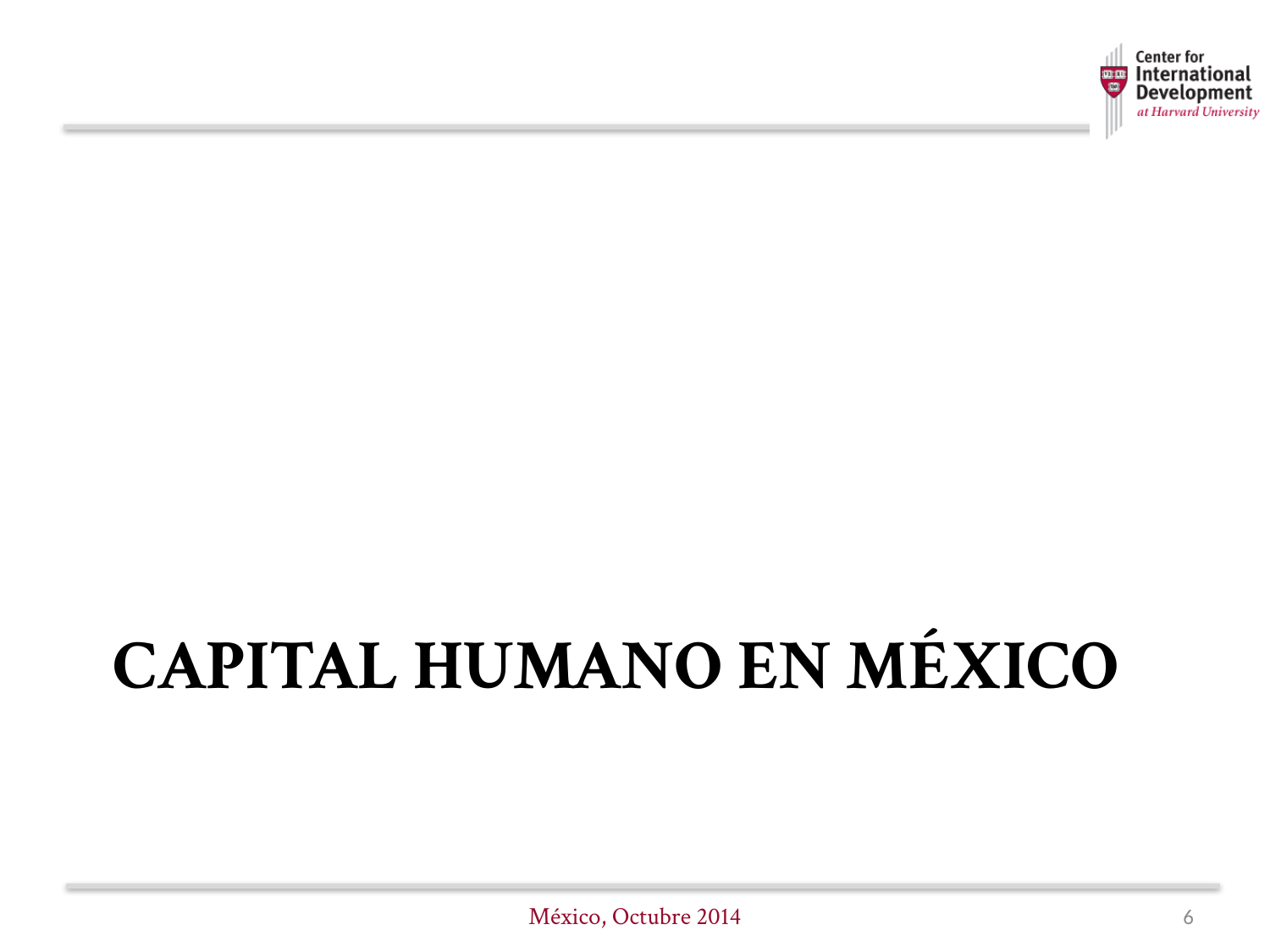

# Capital humano en méxico
México, Octubre 2014
6